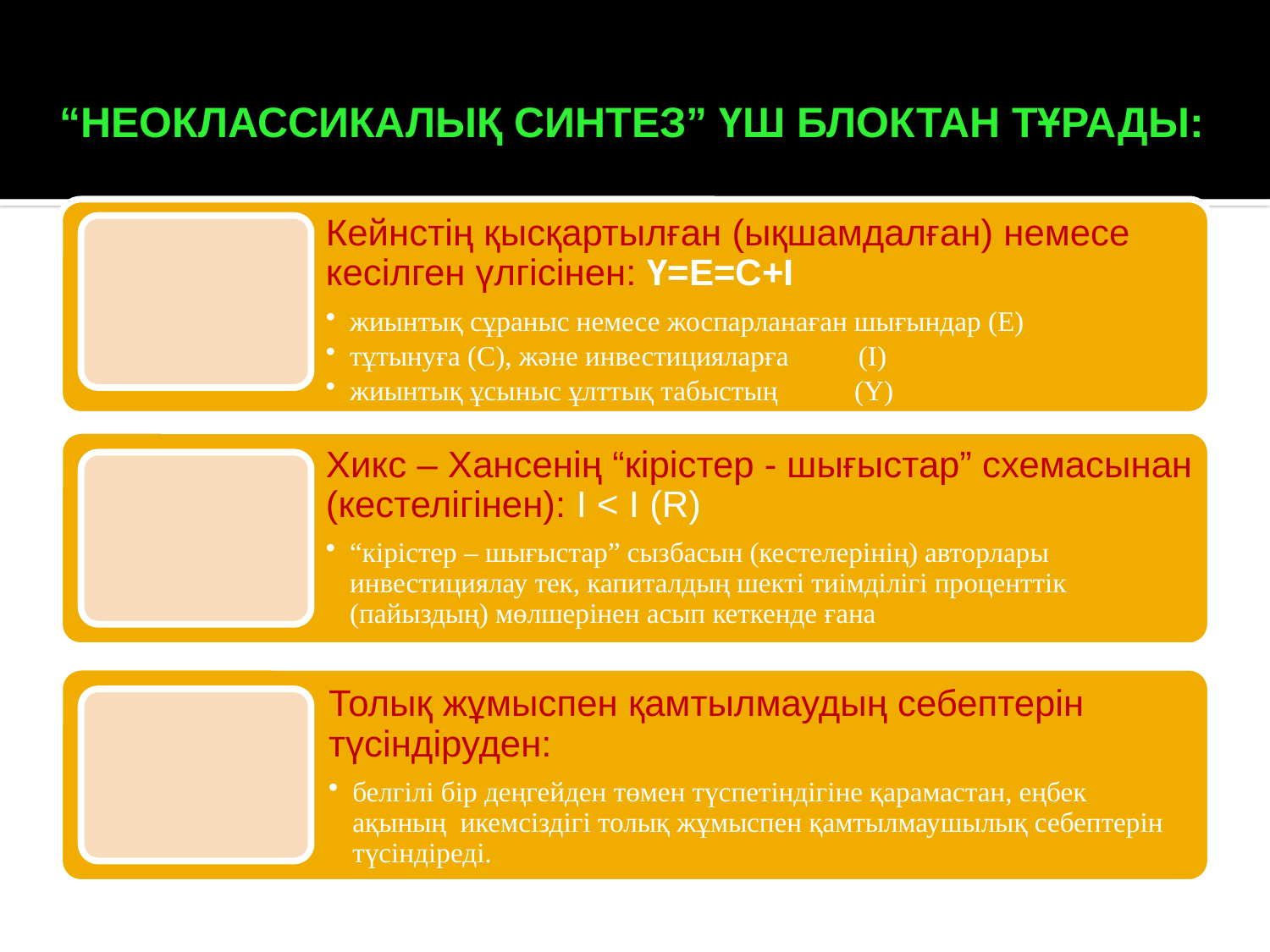

“неоклассикалық синтез” үш блоктан тұрады:
Кейнстің қысқартылған (ықшамдалған) немесе кесілген үлгісінен: Ү=E=C+I
жиынтық сұраныс немесе жоспарланаған шығындар (Е)
тұтынуға (С), және инвестицияларға          (І)
жиынтық ұсыныс ұлттық табыстың           (Ү)
Хикс – Хансенің “кірістер - шығыстар” схемасынан (кестелігінен): І < І (R)
“кірістер – шығыстар” сызбасын (кестелерінің) авторлары инвестициялау тек, капиталдың шекті тиімділігі проценттік (пайыздың) мөлшерінен асып кеткенде ғана
Толық жұмыспен қамтылмаудың себептерін түсіндіруден:
белгілі бір деңгейден төмен түспетіндігіне қарамастан, еңбек  ақының  икемсіздігі толық жұмыспен қамтылмаушылық себептерін түсіндіреді.